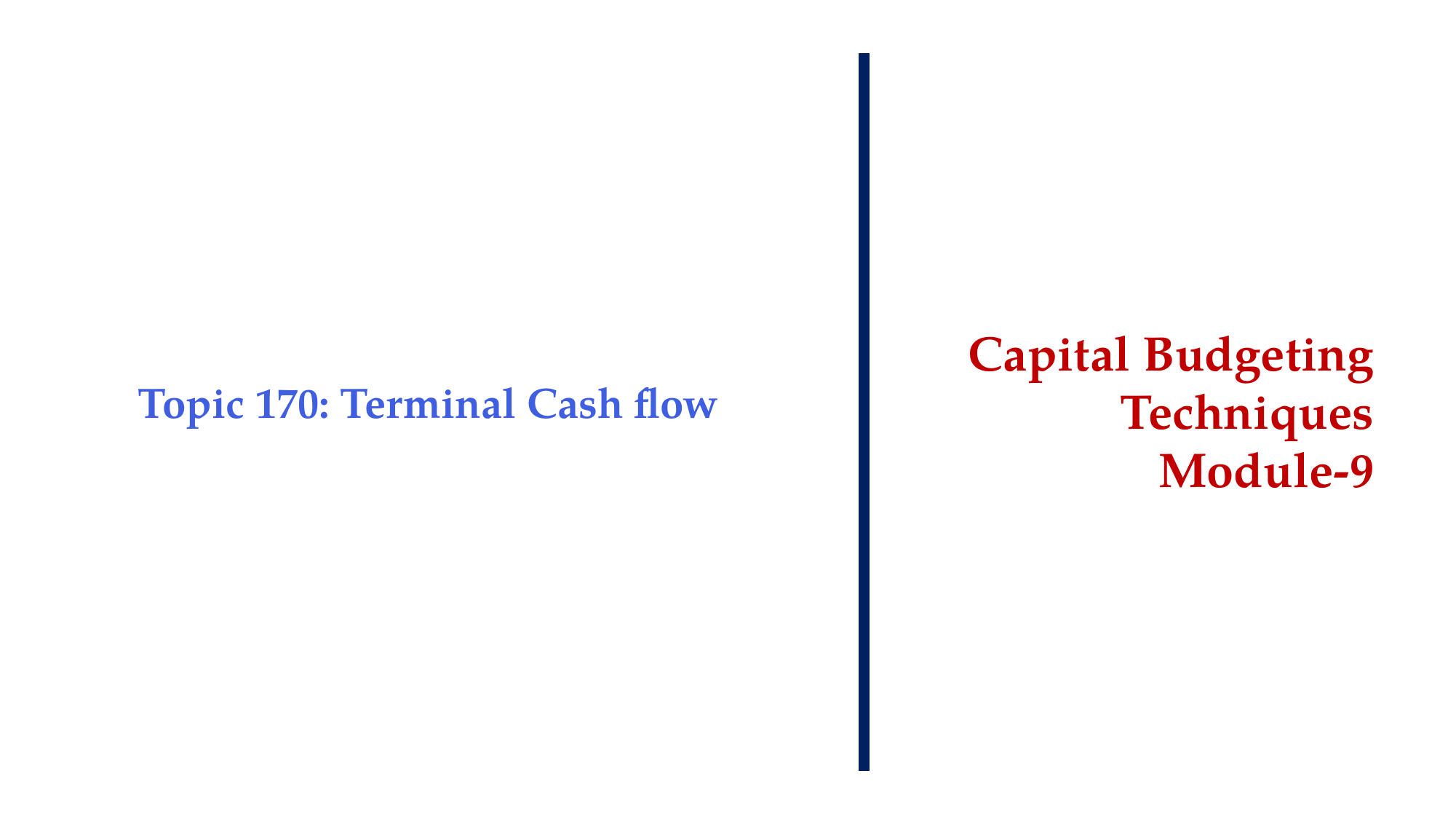

Topic 170: Terminal Cash flow
Capital Budgeting Techniques
Module-9